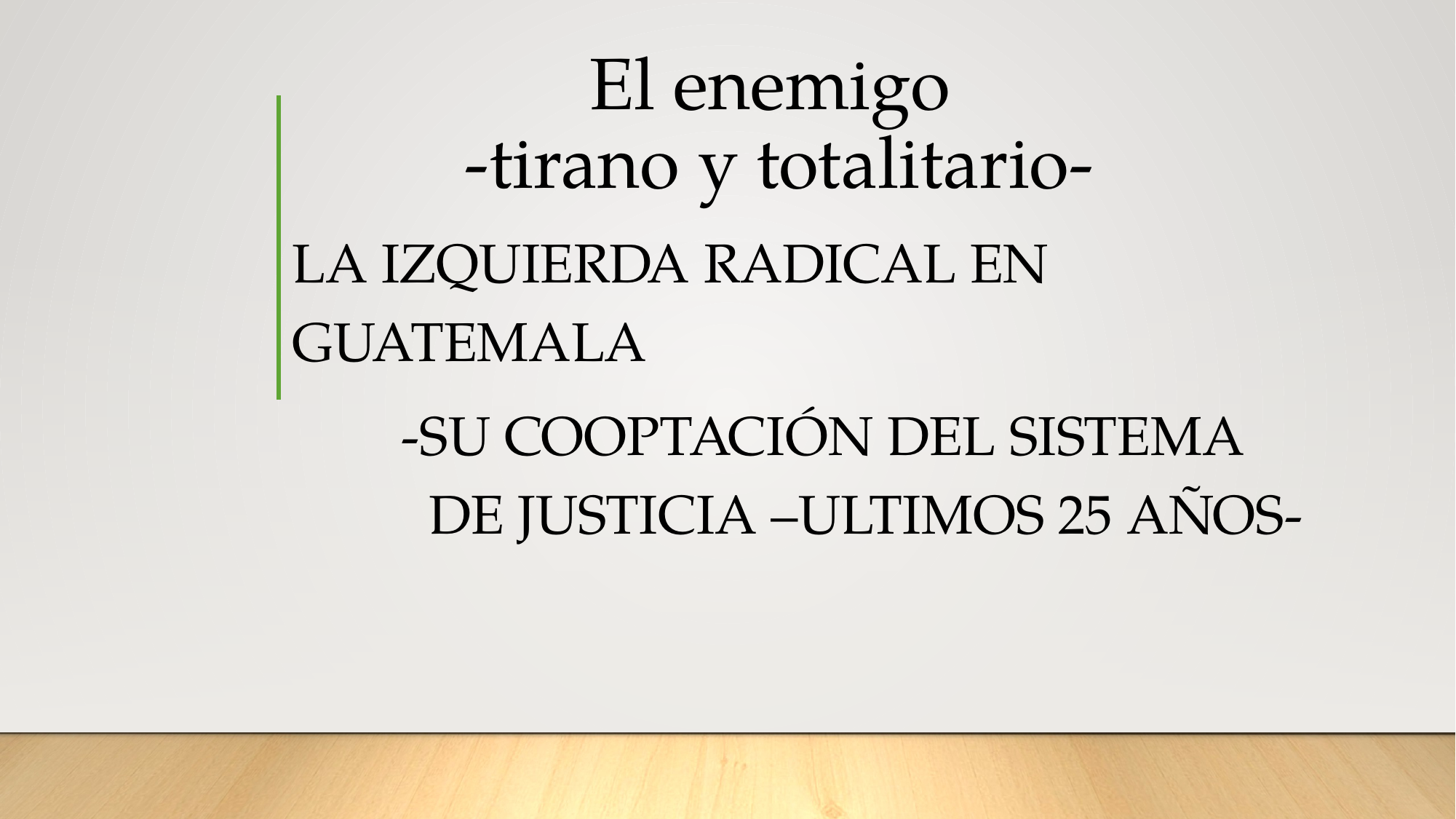

# El enemigo -tirano y totalitario-
La izquierda radical en Guatemala
	-Su cooptación del sistema 		  de justicia –ULTIMOS 25 AÑOS-